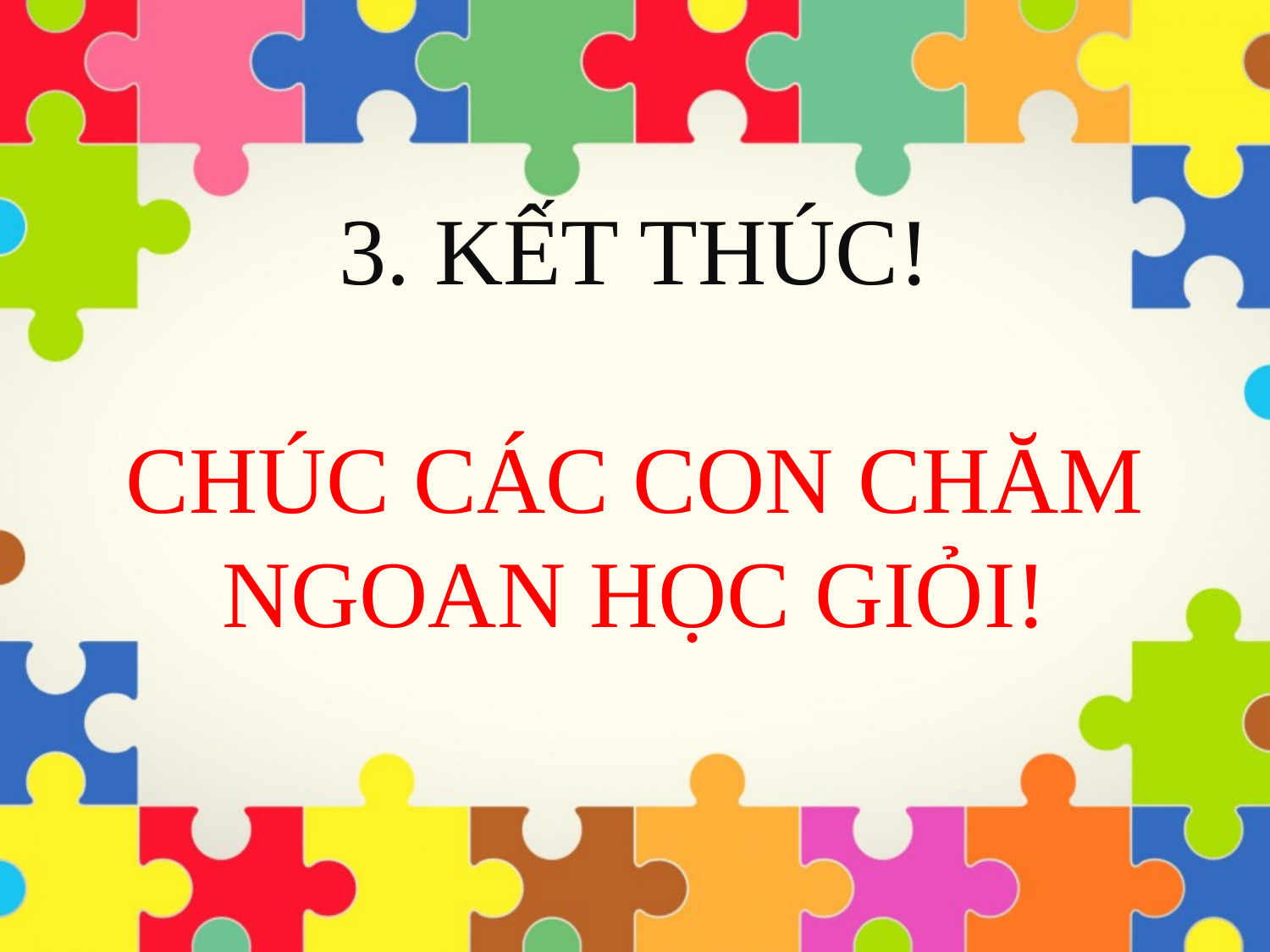

# 3. KẾT THÚC! CHÚC CÁC CON CHĂM NGOAN HỌC GIỎI!